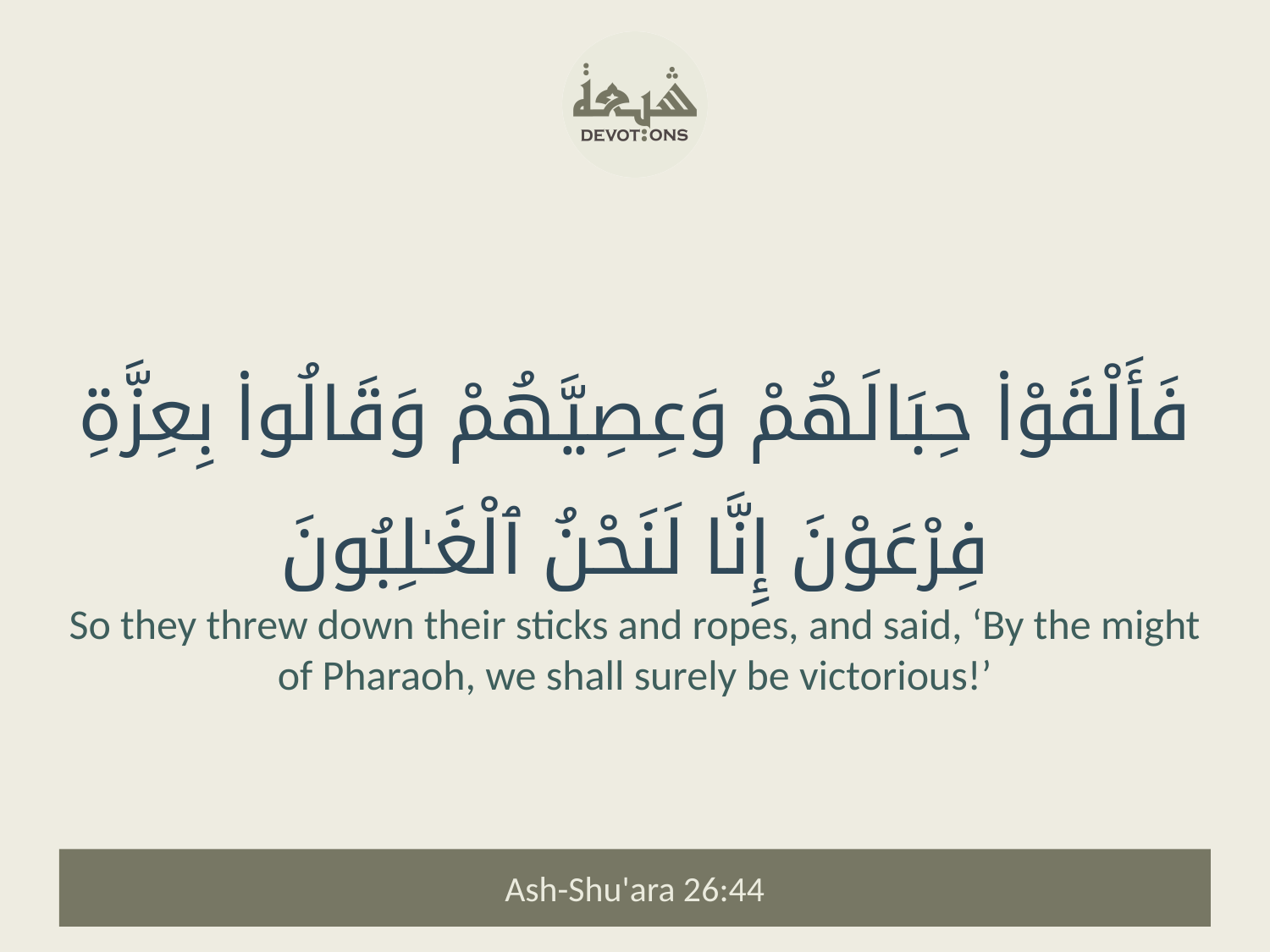

فَأَلْقَوْا۟ حِبَالَهُمْ وَعِصِيَّهُمْ وَقَالُوا۟ بِعِزَّةِ فِرْعَوْنَ إِنَّا لَنَحْنُ ٱلْغَـٰلِبُونَ
So they threw down their sticks and ropes, and said, ‘By the might of Pharaoh, we shall surely be victorious!’
Ash-Shu'ara 26:44